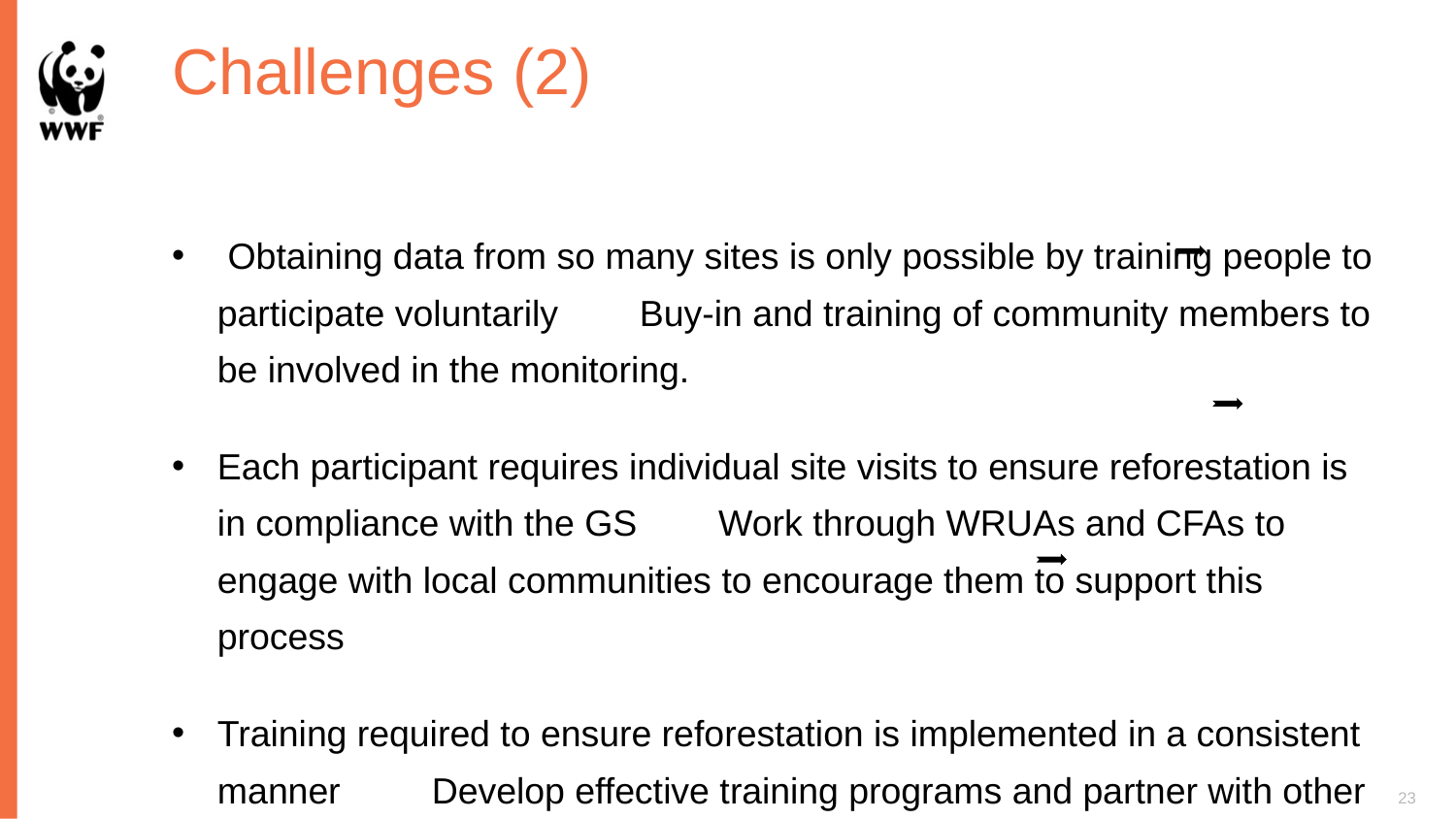

# Challenges (2)
 Obtaining data from so many sites is only possible by training people to participate voluntarily        Buy-in and training of community members to be involved in the monitoring.
Each participant requires individual site visits to ensure reforestation is in compliance with the GS        Work through WRUAs and CFAs to engage with local communities to encourage them to support this process
Training required to ensure reforestation is implemented in a consistent manner         Develop effective training programs and partner with other organizations, e.g. Kenya Forest Service

23